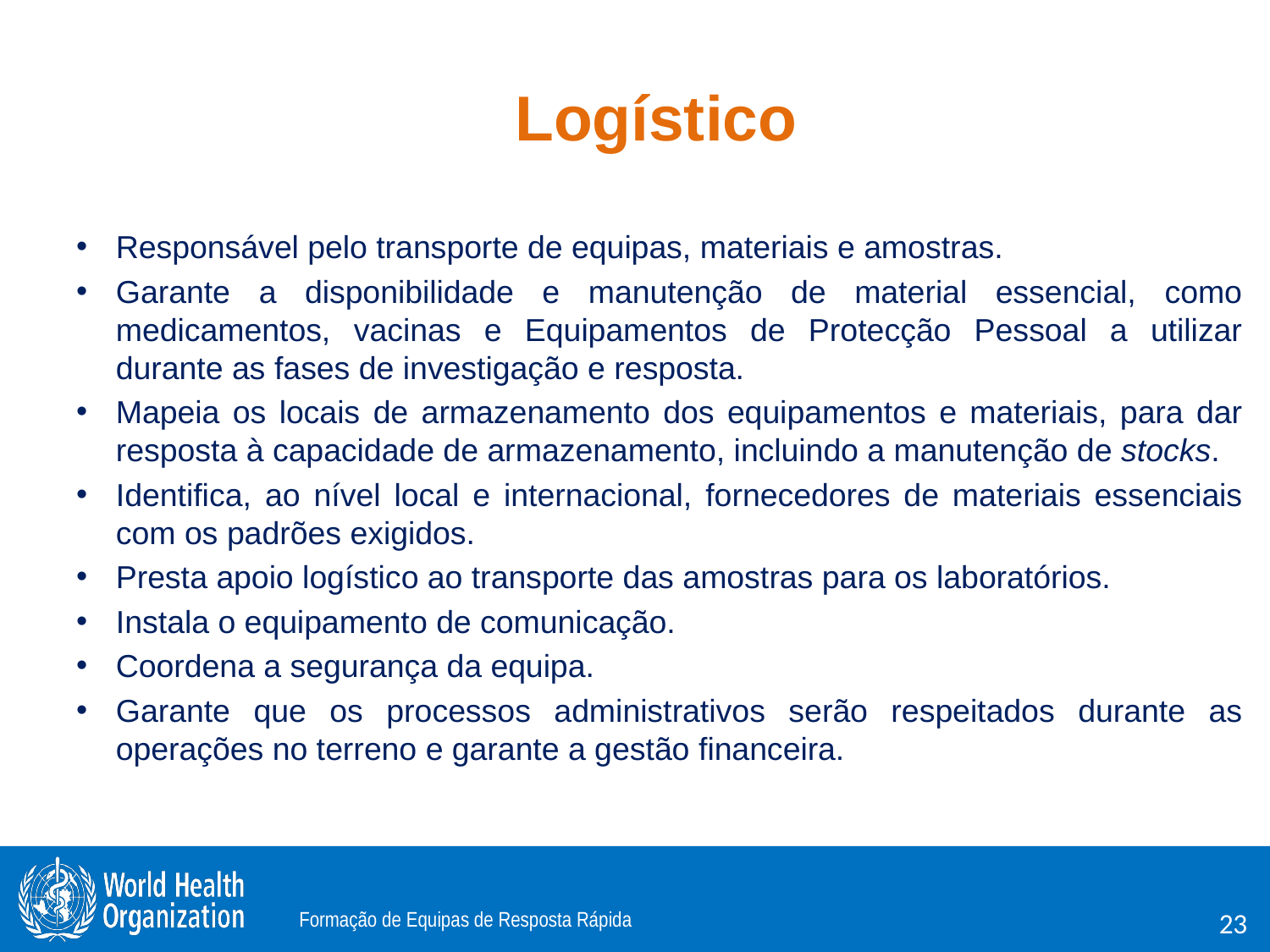

Logístico

Responsável pelo transporte de equipas, materiais e amostras.
Garante a disponibilidade e manutenção de material essencial, como medicamentos, vacinas e Equipamentos de Protecção Pessoal a utilizar durante as fases de investigação e resposta.
Mapeia os locais de armazenamento dos equipamentos e materiais, para dar resposta à capacidade de armazenamento, incluindo a manutenção de stocks.
Identifica, ao nível local e internacional, fornecedores de materiais essenciais com os padrões exigidos.
Presta apoio logístico ao transporte das amostras para os laboratórios.
Instala o equipamento de comunicação.
Coordena a segurança da equipa.
Garante que os processos administrativos serão respeitados durante as operações no terreno e garante a gestão financeira.